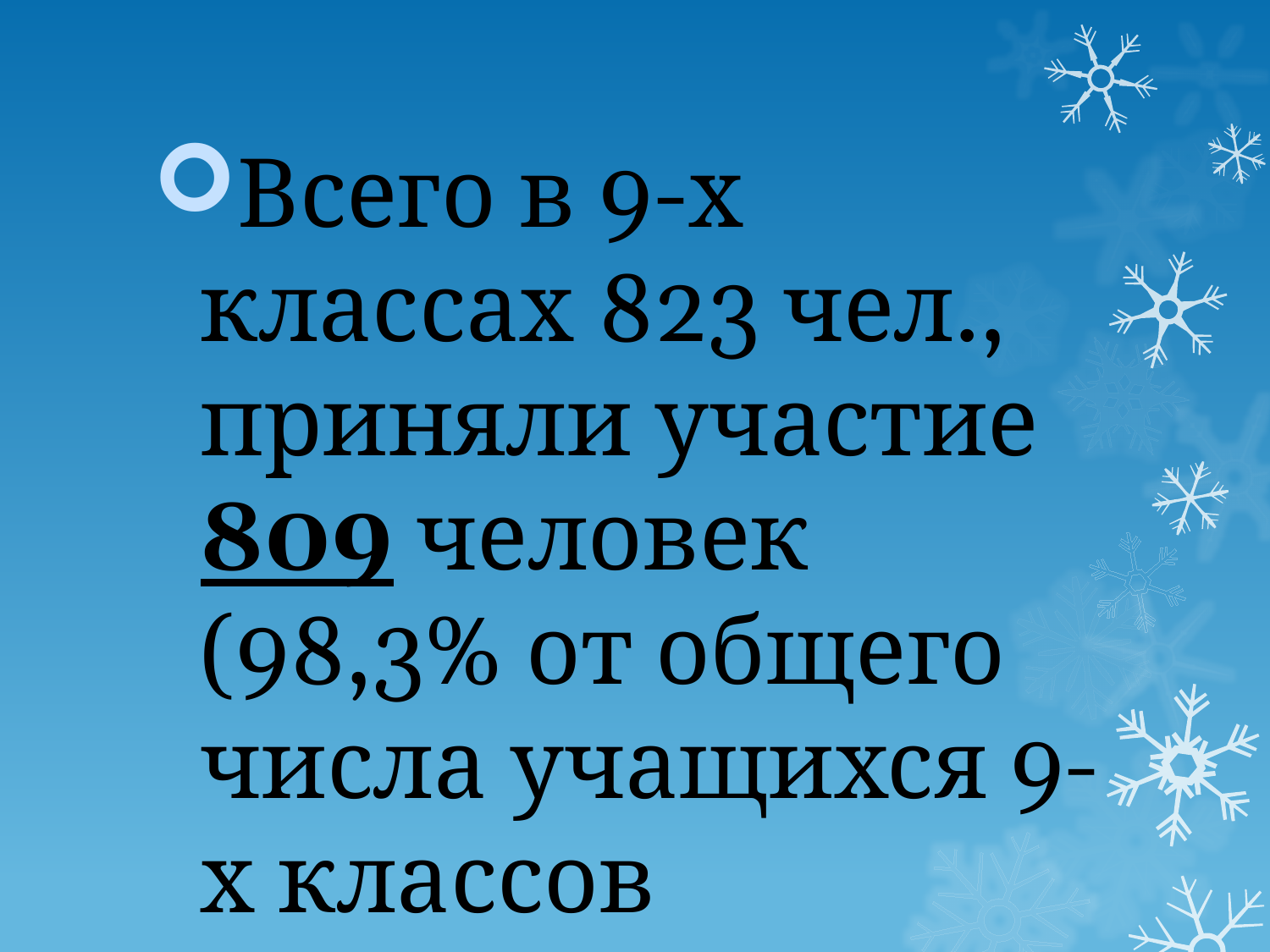

Всего в 9-х классах 823 чел., приняли участие 809 человек (98,3% от общего числа учащихся 9-х классов